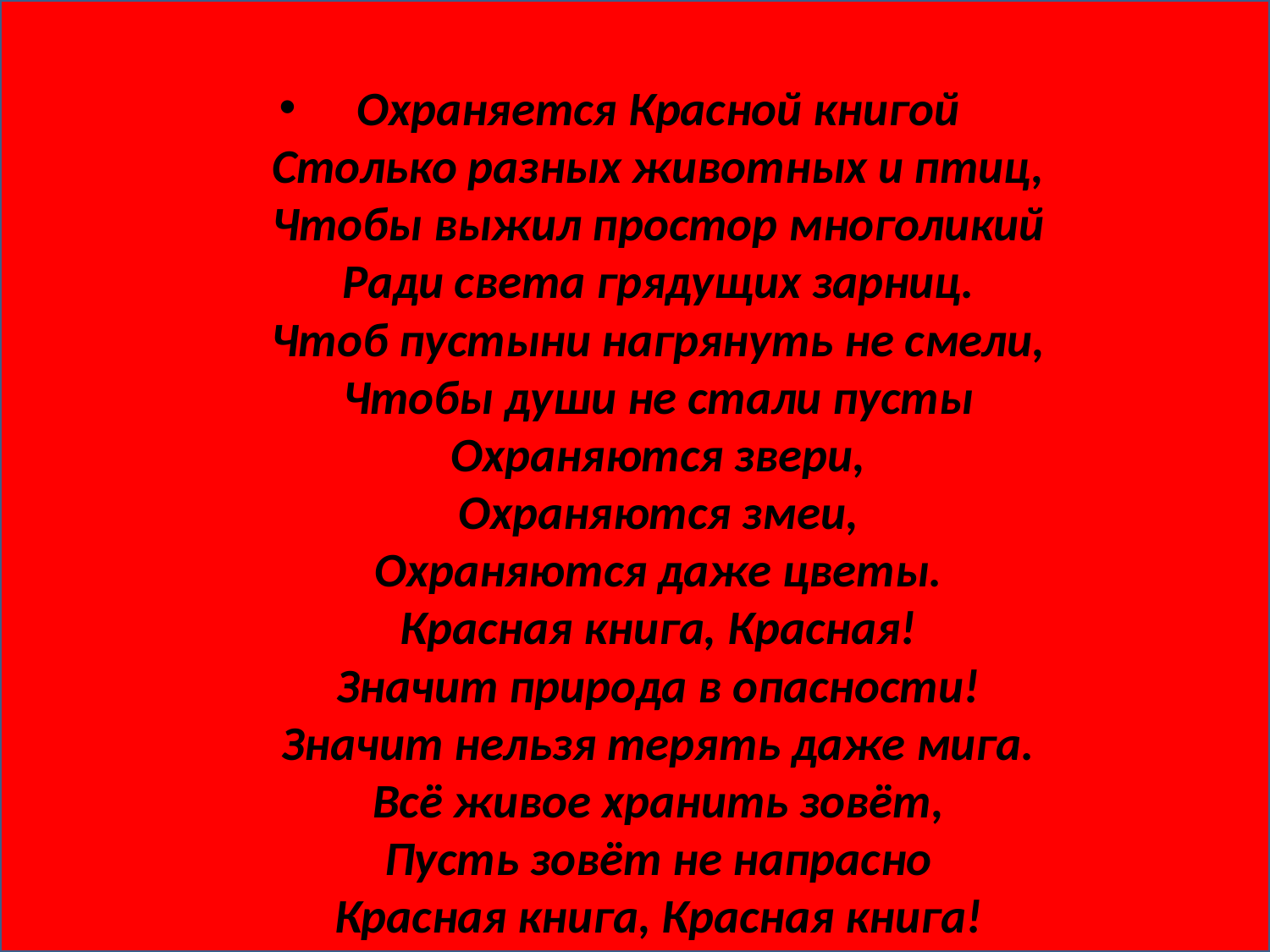

Охраняется Красной книгой
Столько разных животных и птиц,
Чтобы выжил простор многоликий
Ради света грядущих зарниц.
Чтоб пустыни нагрянуть не смели,
Чтобы души не стали пусты
Охраняются звери,
Охраняются змеи,
Охраняются даже цветы.
Красная книга, Красная!
Значит природа в опасности!
Значит нельзя терять даже мига.
Всё живое хранить зовёт,
Пусть зовёт не напрасно
Красная книга, Красная книга!